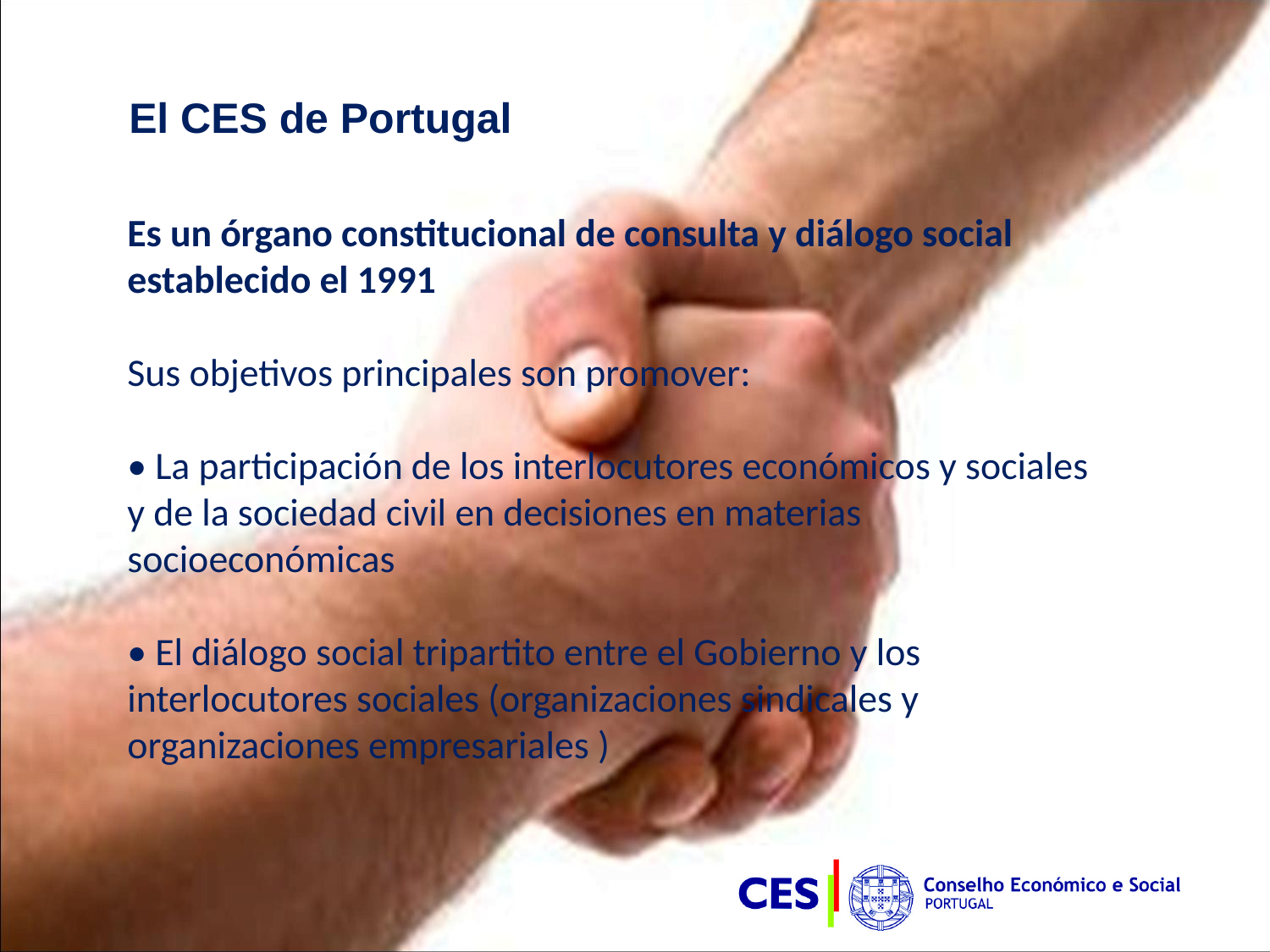

El CES de Portugal
Es un órgano constitucional de consulta y diálogo social establecido el 1991
Sus objetivos principales son promover:
• La participación de los interlocutores económicos y sociales y de la sociedad civil en decisiones en materias socioeconómicas
• El diálogo social tripartito entre el Gobierno y los interlocutores sociales (organizaciones sindicales y organizaciones empresariales )